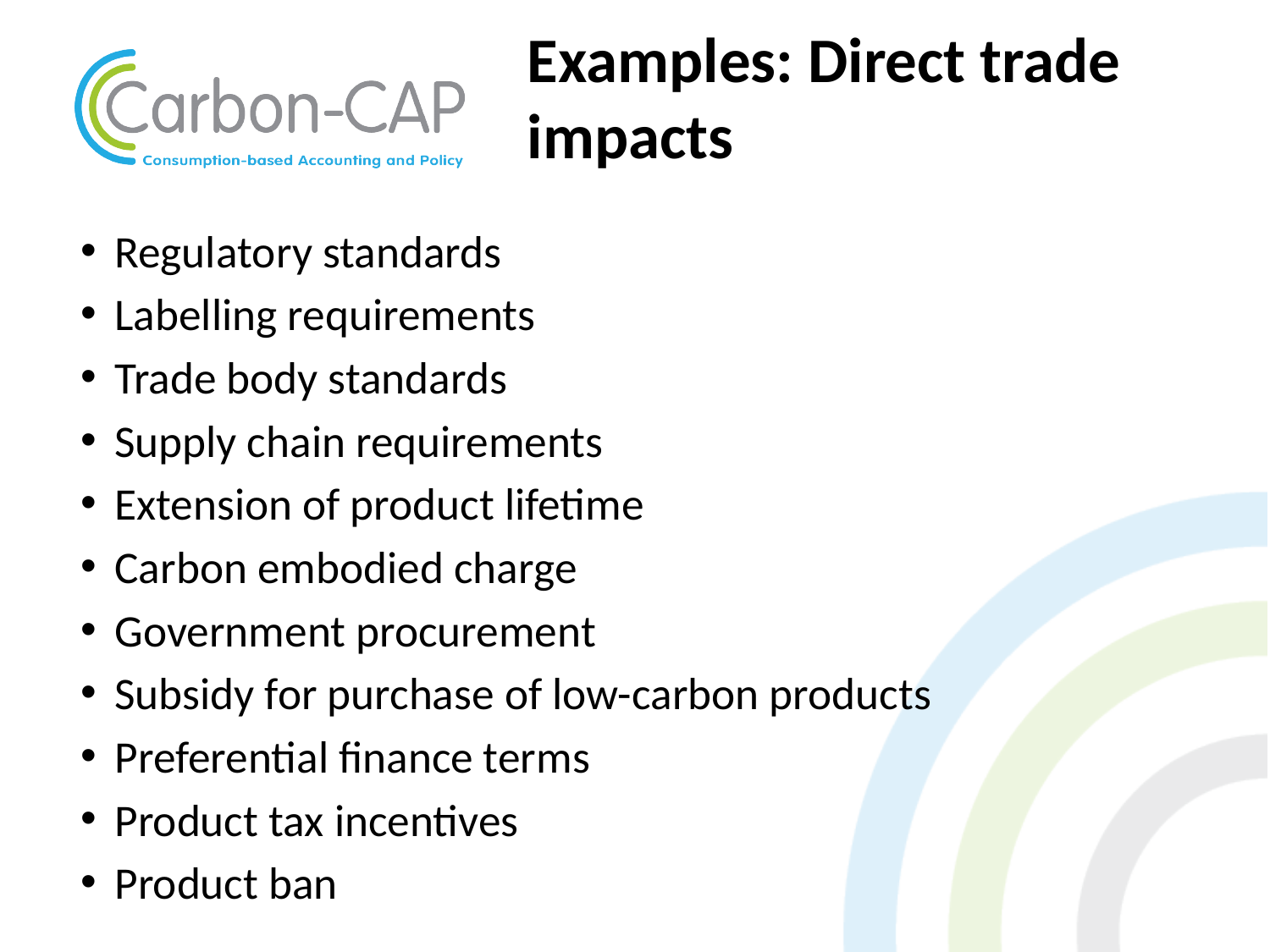

Examples: Direct trade impacts
Regulatory standards
Labelling requirements
Trade body standards
Supply chain requirements
Extension of product lifetime
Carbon embodied charge
Government procurement
Subsidy for purchase of low-carbon products
Preferential finance terms
Product tax incentives
Product ban